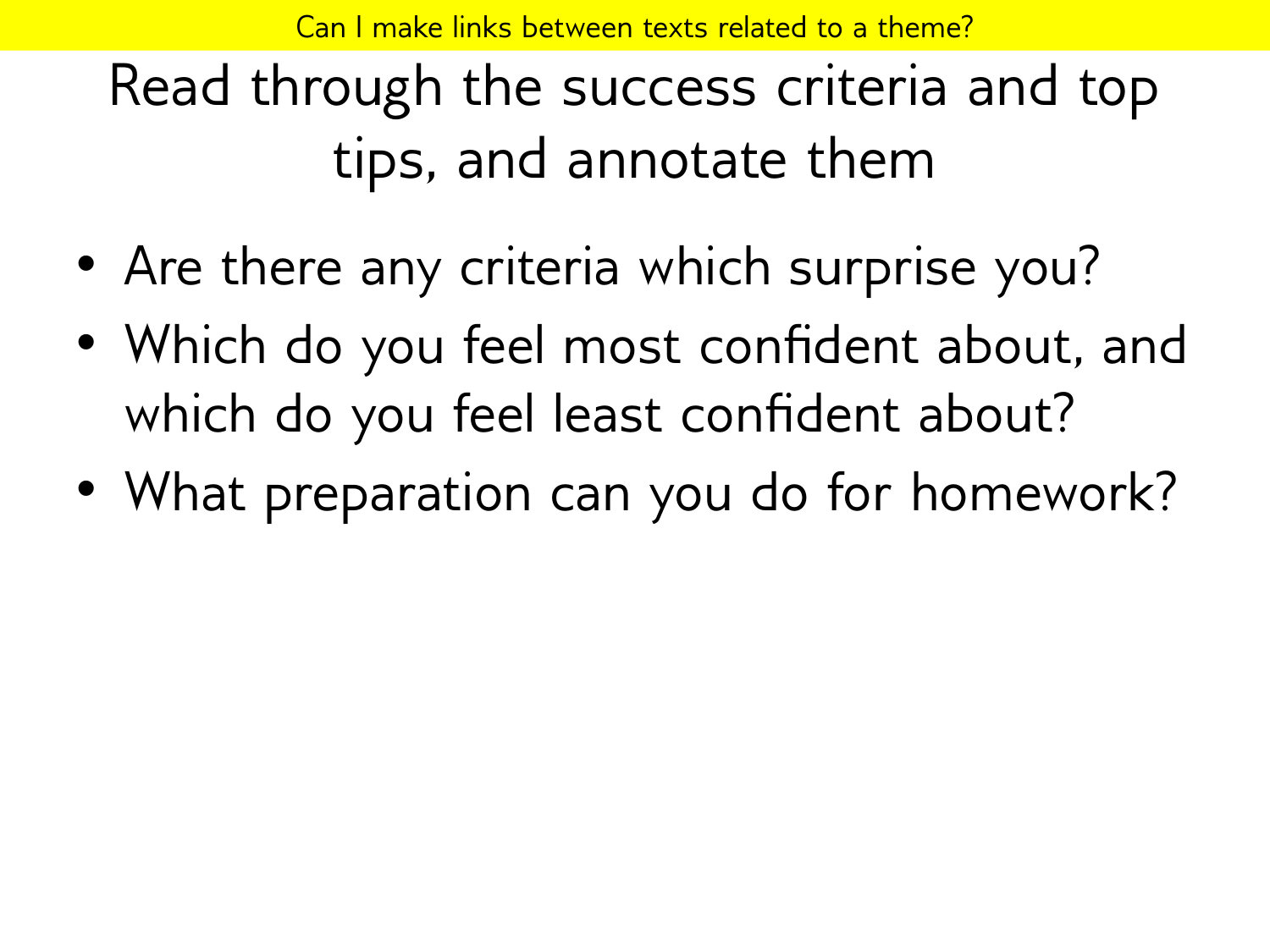

Can I make links between texts related to a theme?
# Read through the success criteria and top tips, and annotate them
Are there any criteria which surprise you?
Which do you feel most confident about, and which do you feel least confident about?
What preparation can you do for homework?